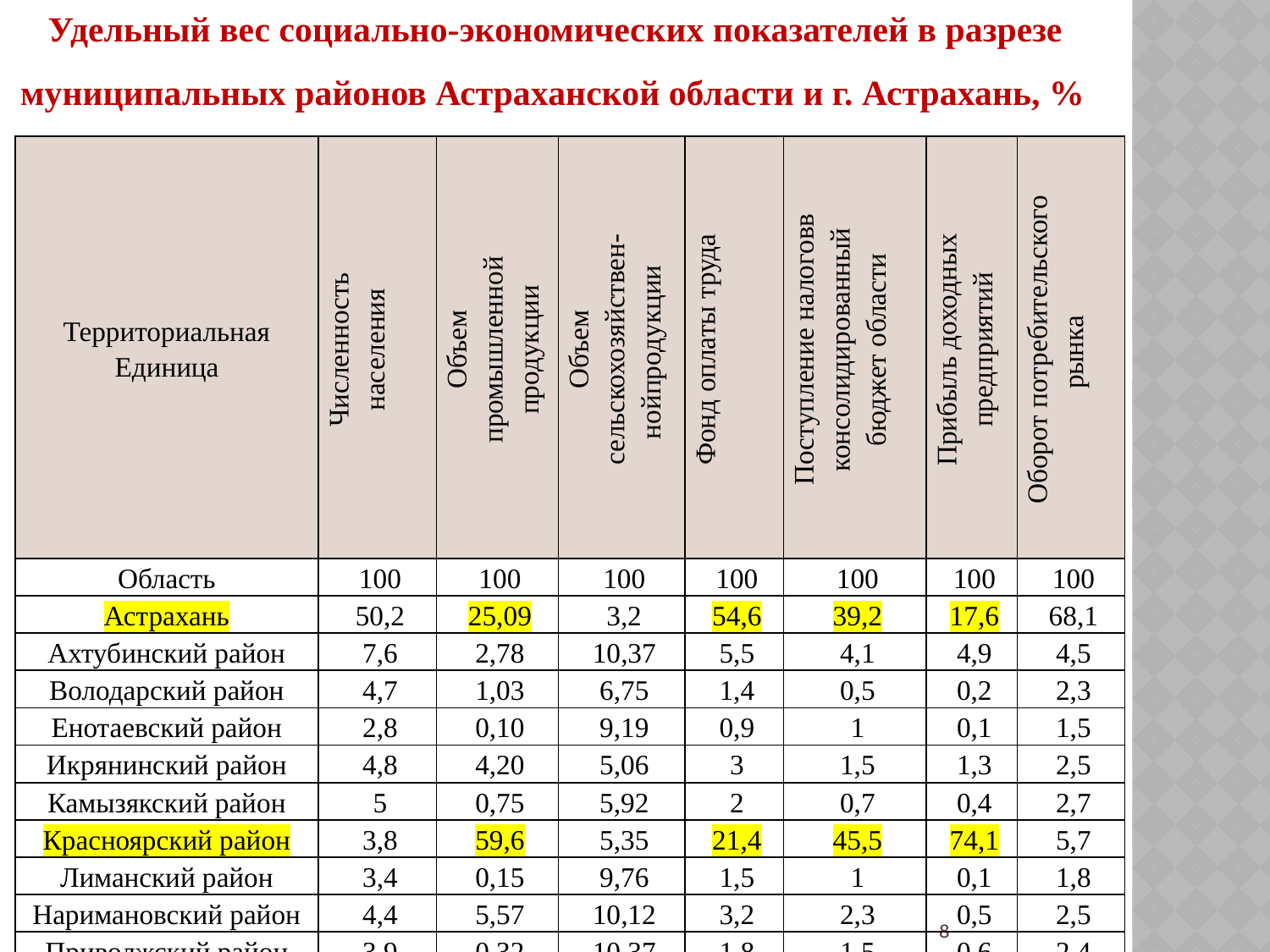

Удельный вес социально-экономических показателей в разрезе муниципальных районов Астраханской области и г. Астрахань, %
| Территориальная Единица | Численность населения | Объем промышленной продукции | Объем сельскохозяйствен- нойпродукции | Фонд оплаты труда | Поступление налоговв консолидированный бюджет области | Прибыль доходных предприятий | Оборот потребительского рынка |
| --- | --- | --- | --- | --- | --- | --- | --- |
| Область | 100 | 100 | 100 | 100 | 100 | 100 | 100 |
| Астрахань | 50,2 | 25,09 | 3,2 | 54,6 | 39,2 | 17,6 | 68,1 |
| Ахтубинский район | 7,6 | 2,78 | 10,37 | 5,5 | 4,1 | 4,9 | 4,5 |
| Володарский район | 4,7 | 1,03 | 6,75 | 1,4 | 0,5 | 0,2 | 2,3 |
| Енотаевский район | 2,8 | 0,10 | 9,19 | 0,9 | 1 | 0,1 | 1,5 |
| Икрянинский район | 4,8 | 4,20 | 5,06 | 3 | 1,5 | 1,3 | 2,5 |
| Камызякский район | 5 | 0,75 | 5,92 | 2 | 0,7 | 0,4 | 2,7 |
| Красноярский район | 3,8 | 59,6 | 5,35 | 21,4 | 45,5 | 74,1 | 5,7 |
| Лиманский район | 3,4 | 0,15 | 9,76 | 1,5 | 1 | 0,1 | 1,8 |
| Наримановский район | 4,4 | 5,57 | 10,12 | 3,2 | 2,3 | 0,5 | 2,5 |
| Приволжский район | 3,9 | 0,32 | 10,37 | 1,8 | 1,5 | 0,6 | 2,4 |
| Харабалинский район | 4,1 | 0,12 | 14,51 | 1,4 | 0,9 | 0,1 | 2,4 |
| Черноярский район | 2,1 | 0,19 | 8,43 | 0,7 | 0,3 | 0 | 1,1 |
| ЗАТО Знаменск | 3,2 | 0,1 | 0,8 | 2,7 | 1,4 | 0,3 | 2,4 |
8